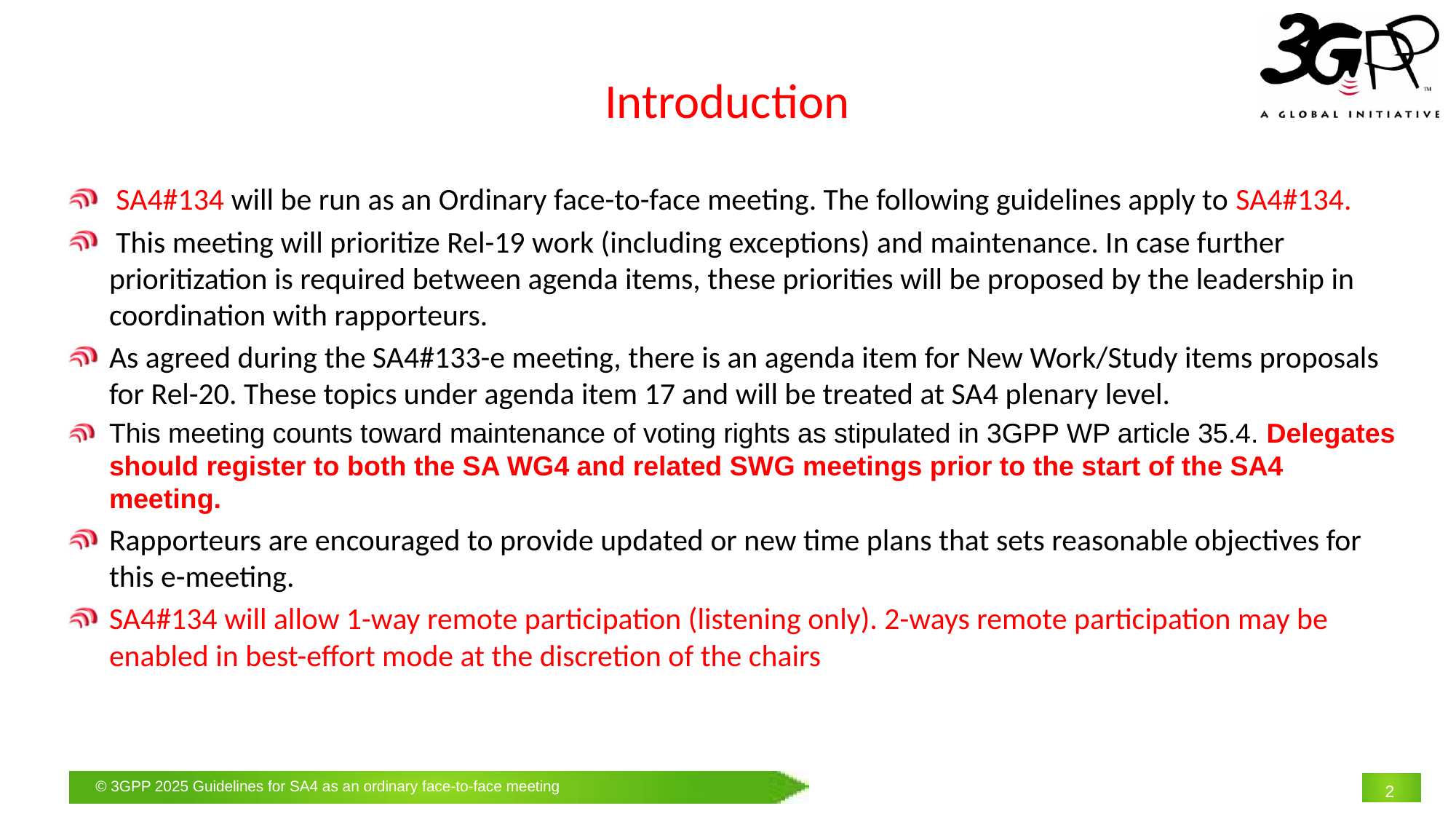

# Introduction
 SA4#134 will be run as an Ordinary face-to-face meeting. The following guidelines apply to SA4#134.
 This meeting will prioritize Rel-19 work (including exceptions) and maintenance. In case further prioritization is required between agenda items, these priorities will be proposed by the leadership in coordination with rapporteurs.
As agreed during the SA4#133-e meeting, there is an agenda item for New Work/Study items proposals for Rel-20. These topics under agenda item 17 and will be treated at SA4 plenary level.
This meeting counts toward maintenance of voting rights as stipulated in 3GPP WP article 35.4. Delegates should register to both the SA WG4 and related SWG meetings prior to the start of the SA4 meeting.
Rapporteurs are encouraged to provide updated or new time plans that sets reasonable objectives for this e-meeting.
SA4#134 will allow 1-way remote participation (listening only). 2-ways remote participation may be enabled in best-effort mode at the discretion of the chairs

2